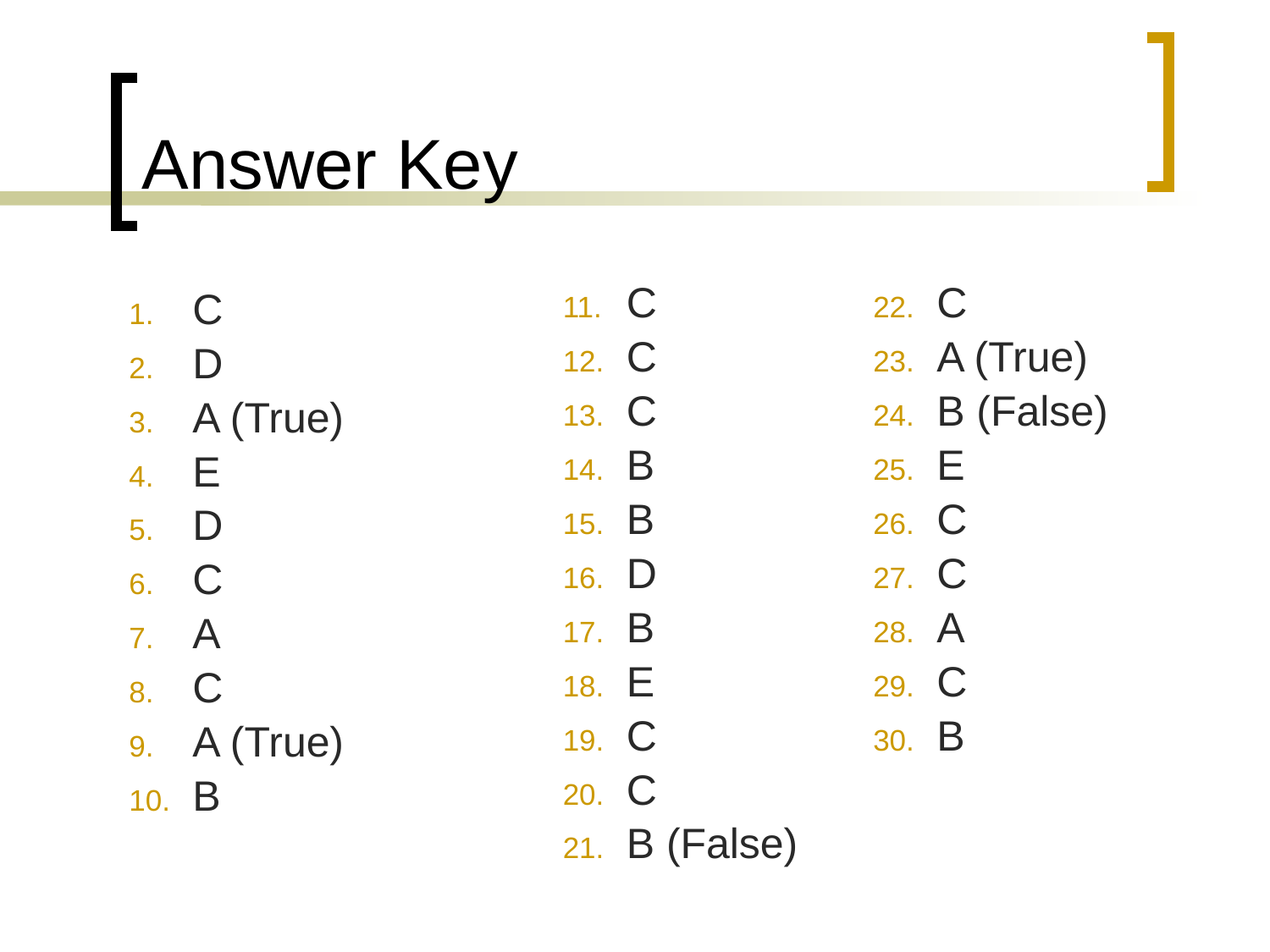

# Answer Key

C
D
A (True)
E
D
C
A
C
A (True)
B

C
C
C
B
B
D
B
E
C
C
B (False)

C
A (True)
B (False)
E
C
C
A
C
B